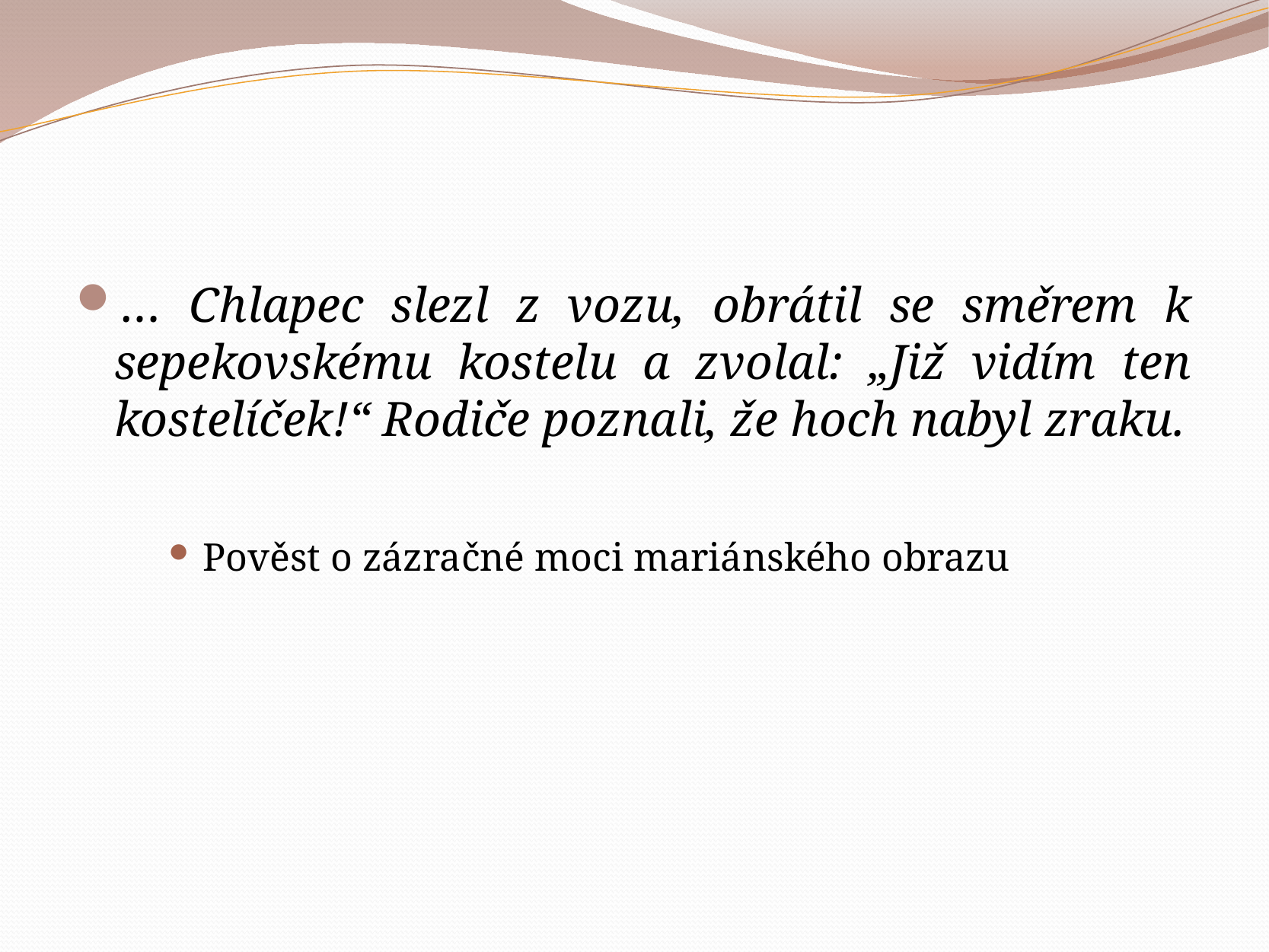

#
… Chlapec slezl z vozu, obrátil se směrem k sepekovskému kostelu a zvolal: „Již vidím ten kostelíček!“ Rodiče poznali, že hoch nabyl zraku.

Pověst o zázračné moci mariánského obrazu